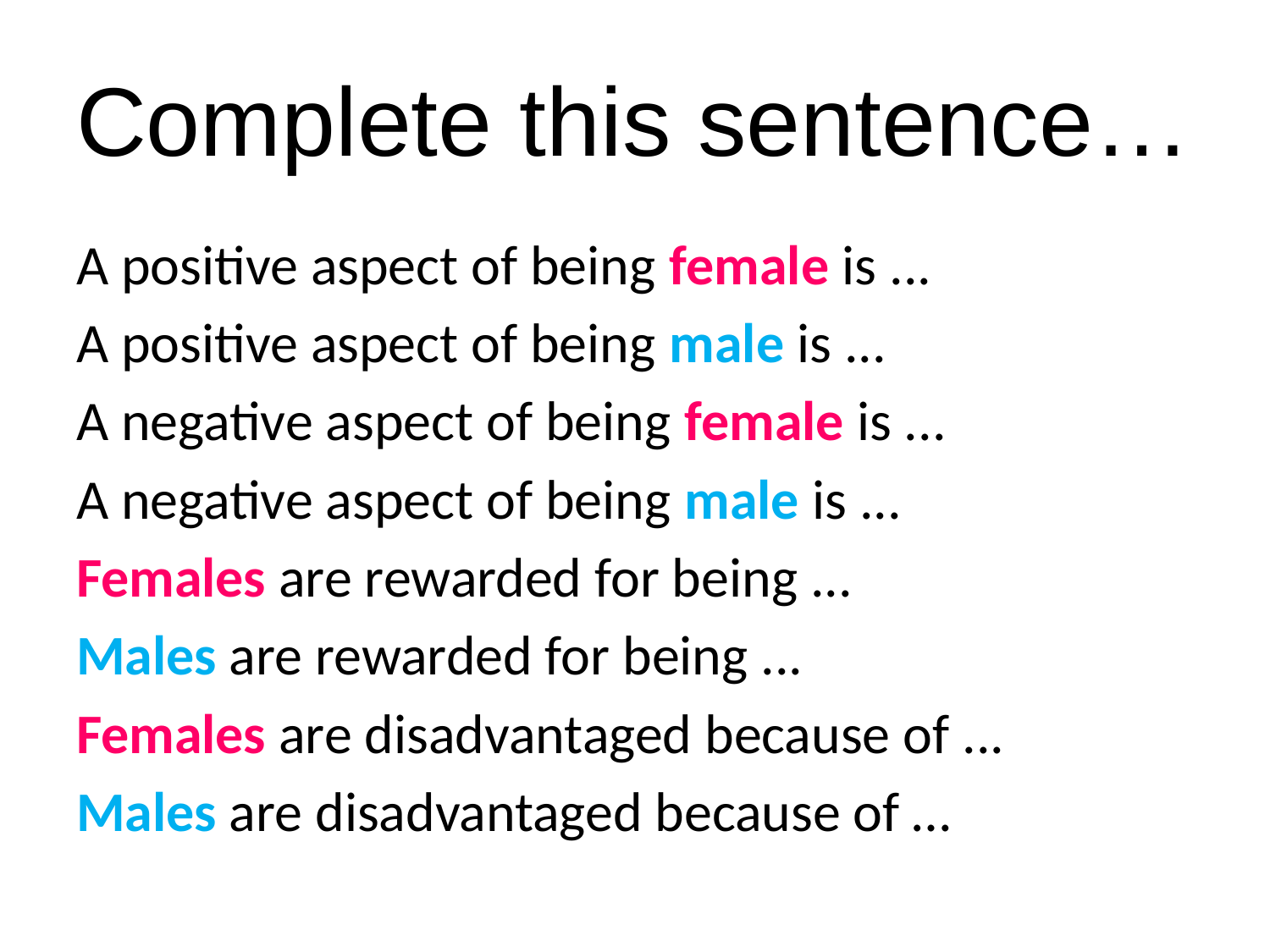

# Complete this sentence…
A positive aspect of being female is ...
A positive aspect of being male is ...
A negative aspect of being female is ...
A negative aspect of being male is ...
Females are rewarded for being ...
Males are rewarded for being ...
Females are disadvantaged because of ...
Males are disadvantaged because of …